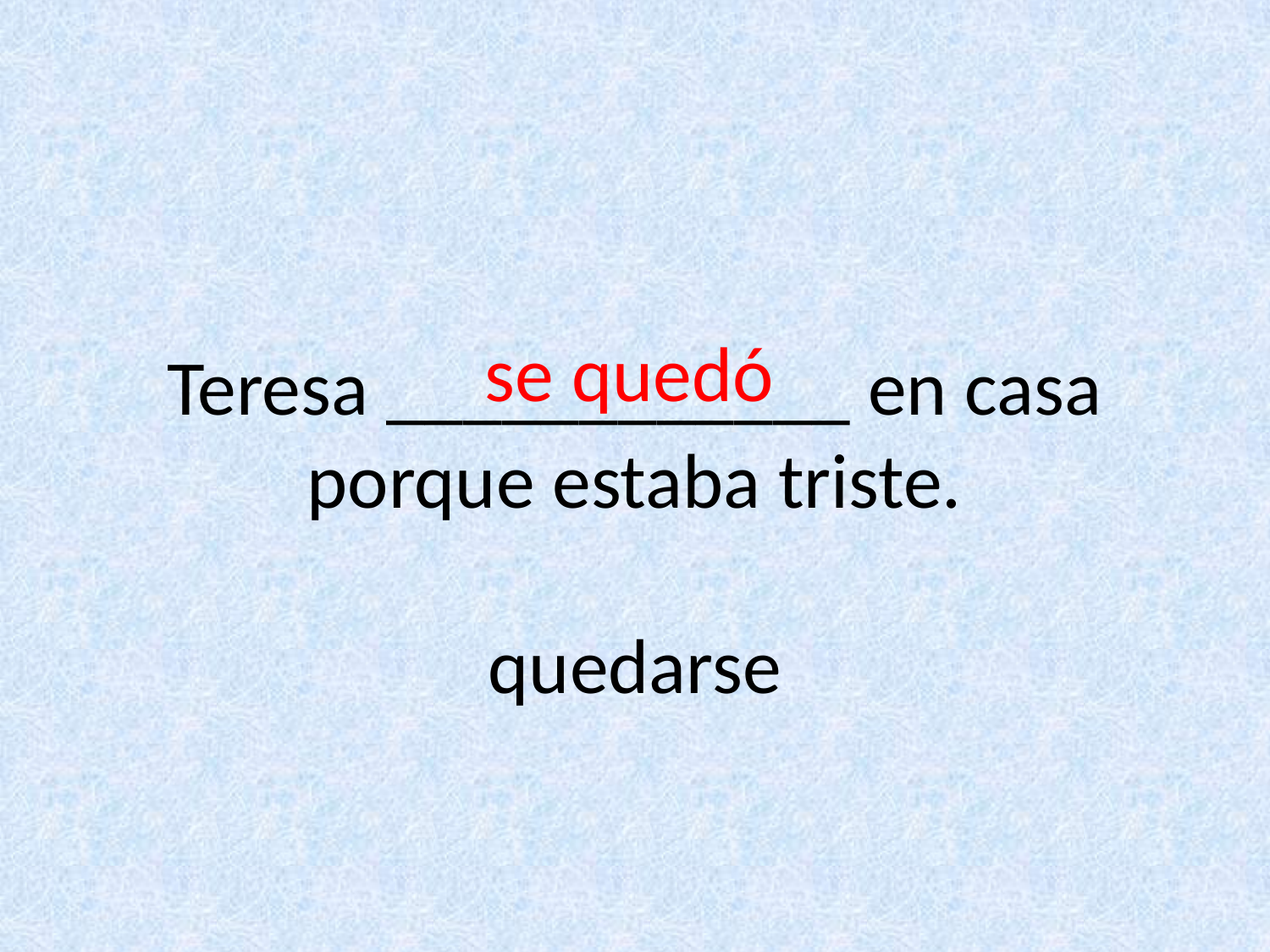

# Teresa ____________ en casa porque estaba triste. quedarse
se quedó